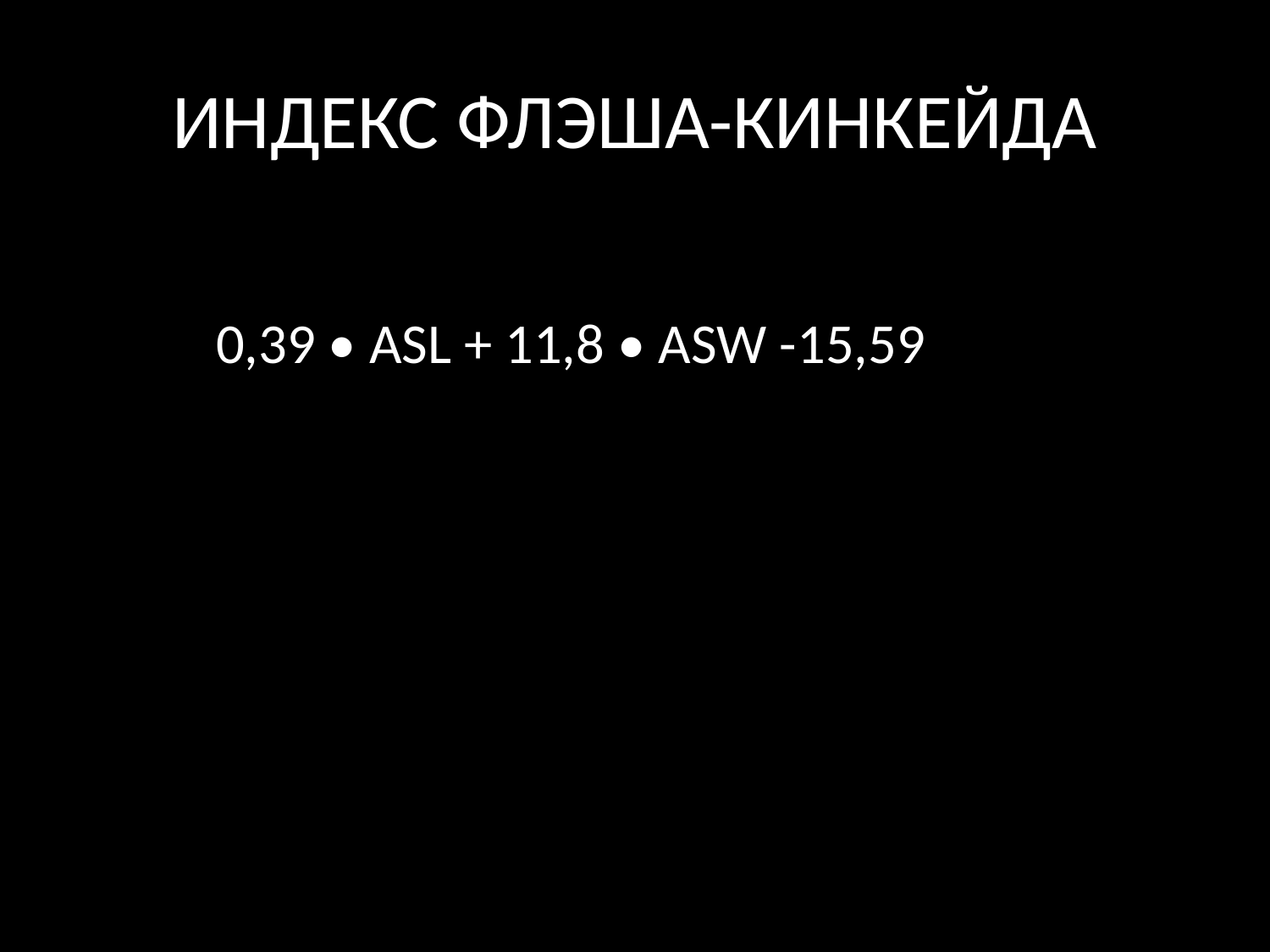

# ИНДЕКС ФЛЭША-КИНКЕЙДА

           0,39 • ASL + 11,8 • ASW -15,59